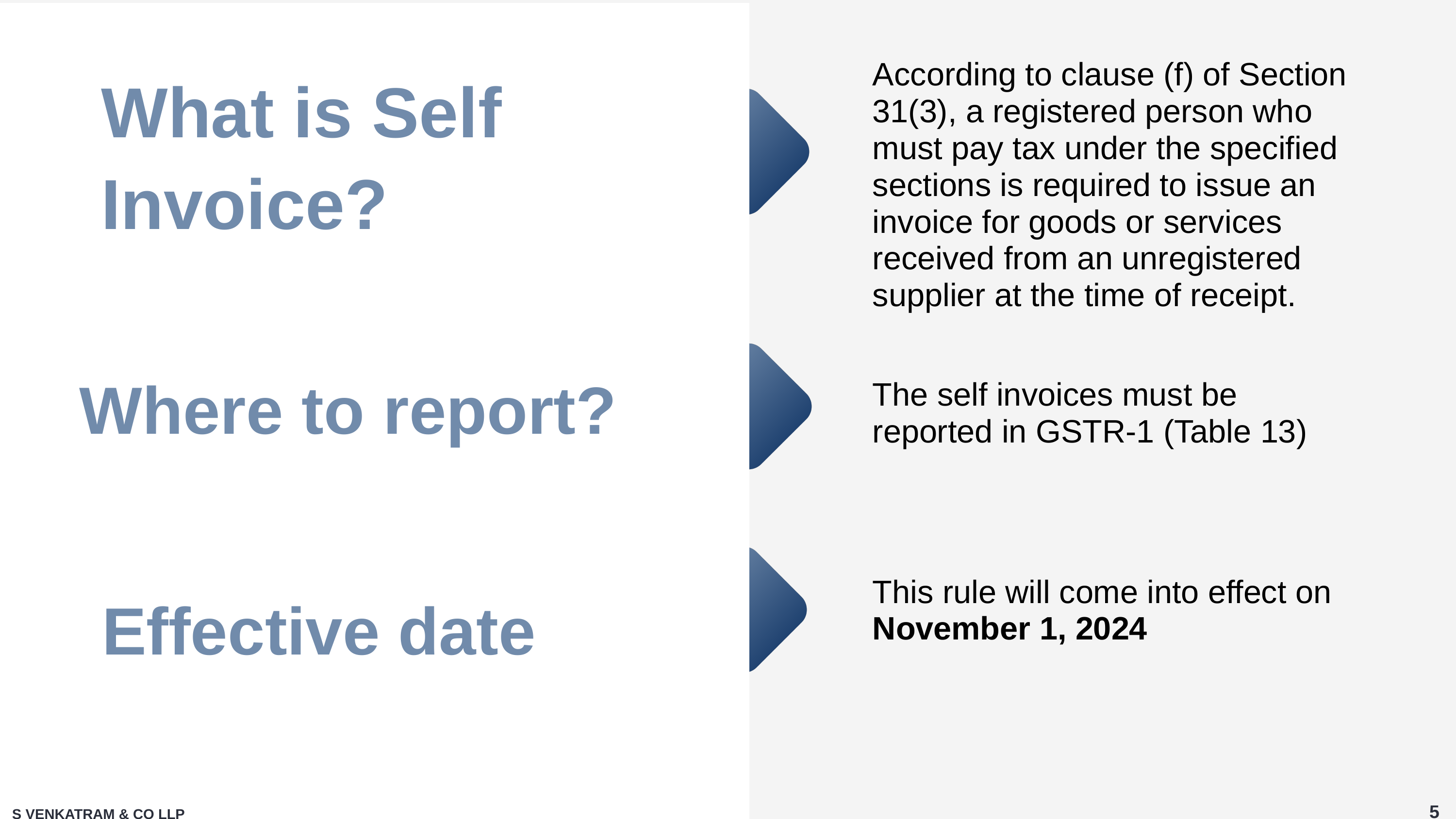

According to clause (f) of Section 31(3), a registered person who must pay tax under the specified sections is required to issue an invoice for goods or services received from an unregistered supplier at the time of receipt.
What is Self Invoice?

Where to report?
The self invoices must be reported in GSTR-1 (Table 13)

This rule will come into effect on November 1, 2024
Effective date
5
S VENKATRAM & CO LLP